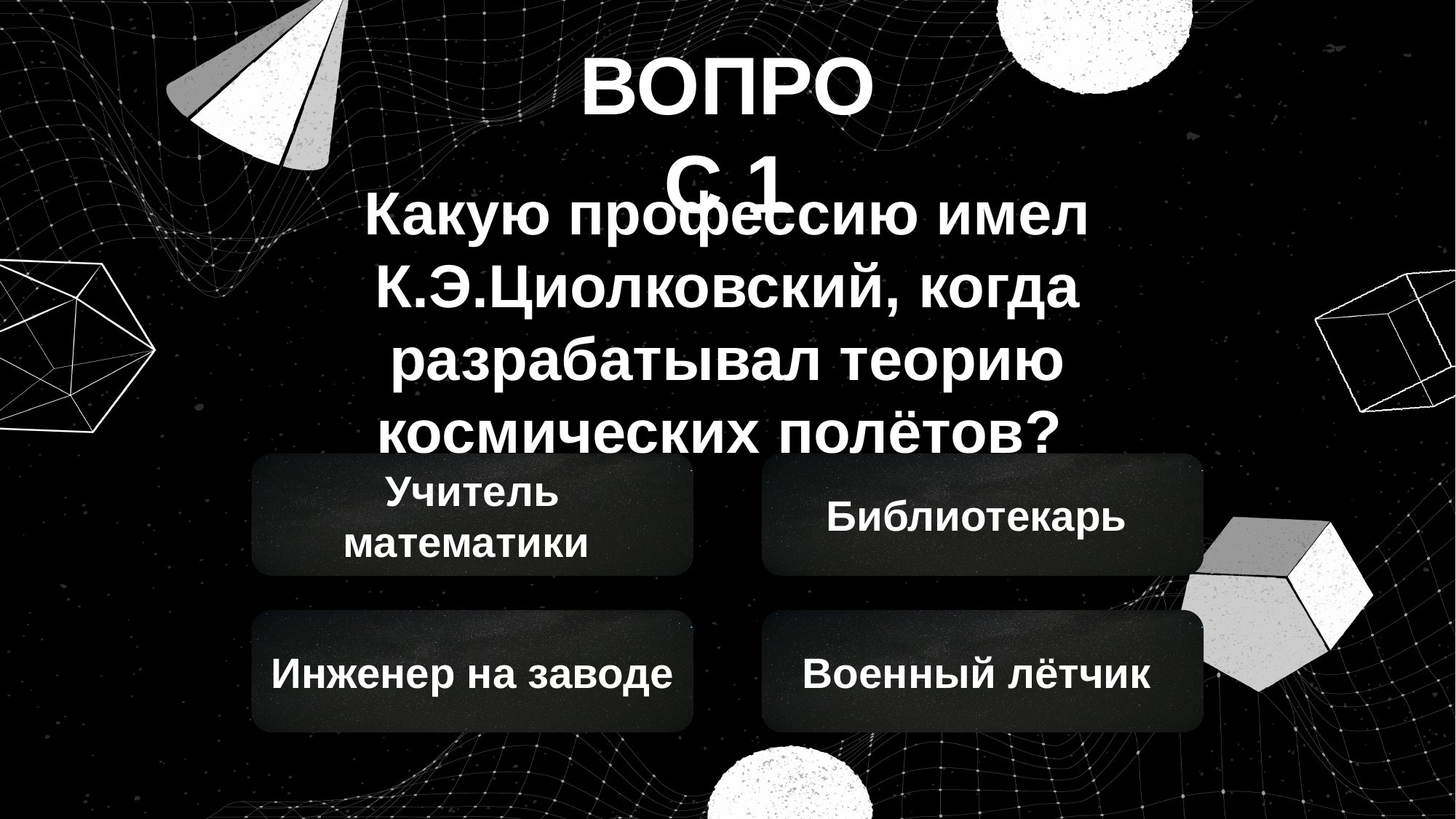

ВОПРОС 1
Какую профессию имел К.Э.Циолковский, когда разрабатывал теорию космических полётов?
Библиотекарь
Учитель математики
Инженер на заводе
Военный лётчик